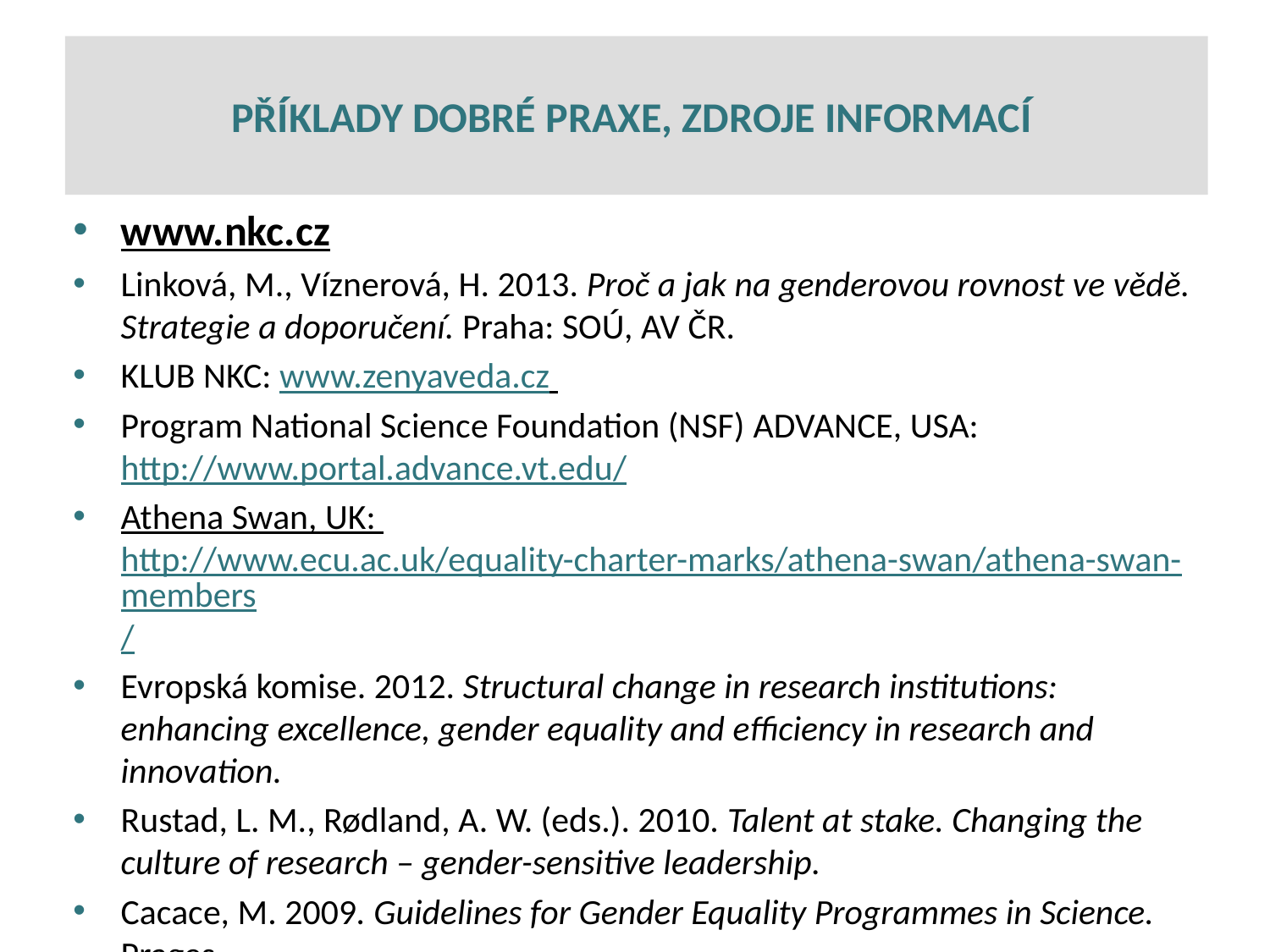

PŘÍKLADY DOBRÉ PRAXE, ZDROJE INFORMACÍ
www.nkc.cz
Linková, M., Víznerová, H. 2013. Proč a jak na genderovou rovnost ve vědě. Strategie a doporučení. Praha: SOÚ, AV ČR.
KLUB NKC: www.zenyaveda.cz
Program National Science Foundation (NSF) ADVANCE, USA: http://www.portal.advance.vt.edu/
Athena Swan, UK: http://www.ecu.ac.uk/equality-charter-marks/athena-swan/athena-swan-members/
Evropská komise. 2012. Structural change in research institutions: enhancing excellence, gender equality and efficiency in research and innovation.
Rustad, L. M., Rødland, A. W. (eds.). 2010. Talent at stake. Changing the culture of research – gender-sensitive leadership.
Cacace, M. 2009. Guidelines for Gender Equality Programmes in Science. Prages.